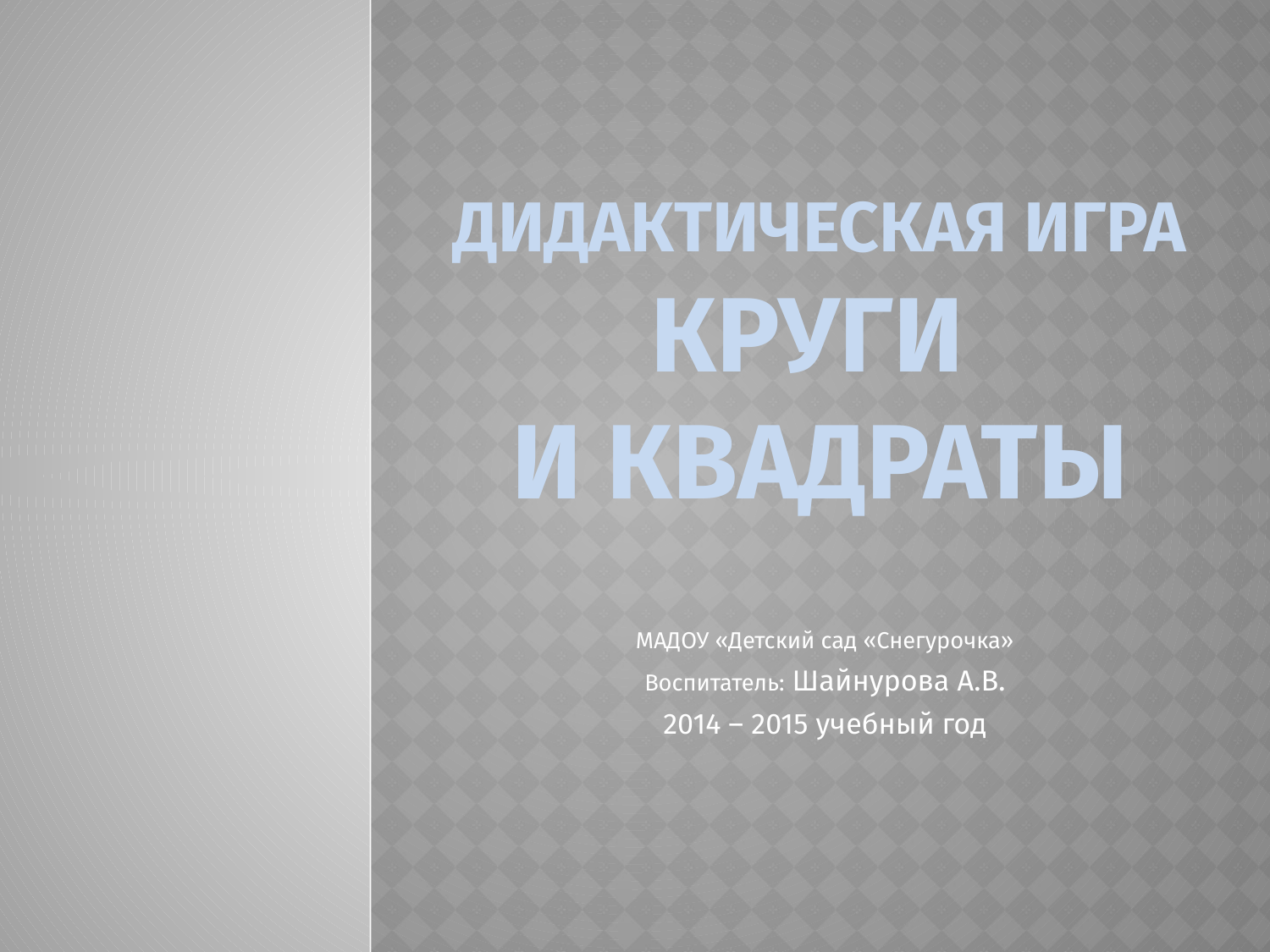

# ДИДАКТИЧЕСКАЯ ИГРА КРУГИ И КВАДРАТЫ
МАДОУ «Детский сад «Снегурочка»
Воспитатель: Шайнурова А.В.
2014 – 2015 учебный год